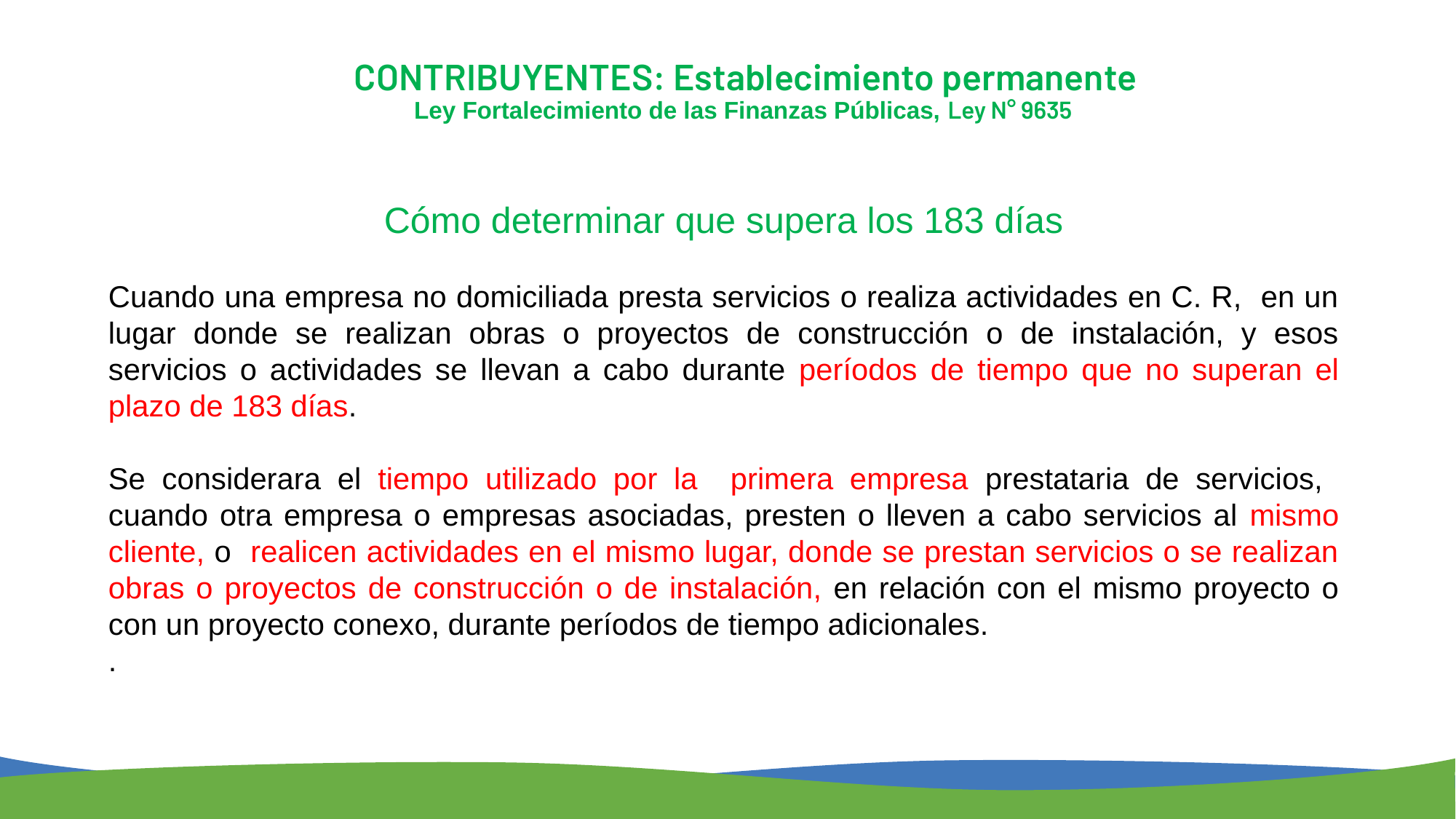

CONTRIBUYENTES: Establecimiento permanente
Ley Fortalecimiento de las Finanzas Públicas, Ley N° 9635
Cómo determinar que supera los 183 días

Cuando una empresa no domiciliada presta servicios o realiza actividades en C. R,  en un lugar donde se realizan obras o proyectos de construcción o de instalación, y esos servicios o actividades se llevan a cabo durante períodos de tiempo que no superan el plazo de 183 días.

Se considerara el tiempo utilizado por la  primera empresa prestataria de servicios,  cuando otra empresa o empresas asociadas, presten o lleven a cabo servicios al mismo cliente, o  realicen actividades en el mismo lugar, donde se prestan servicios o se realizan obras o proyectos de construcción o de instalación, en relación con el mismo proyecto o con un proyecto conexo, durante períodos de tiempo adicionales.
.